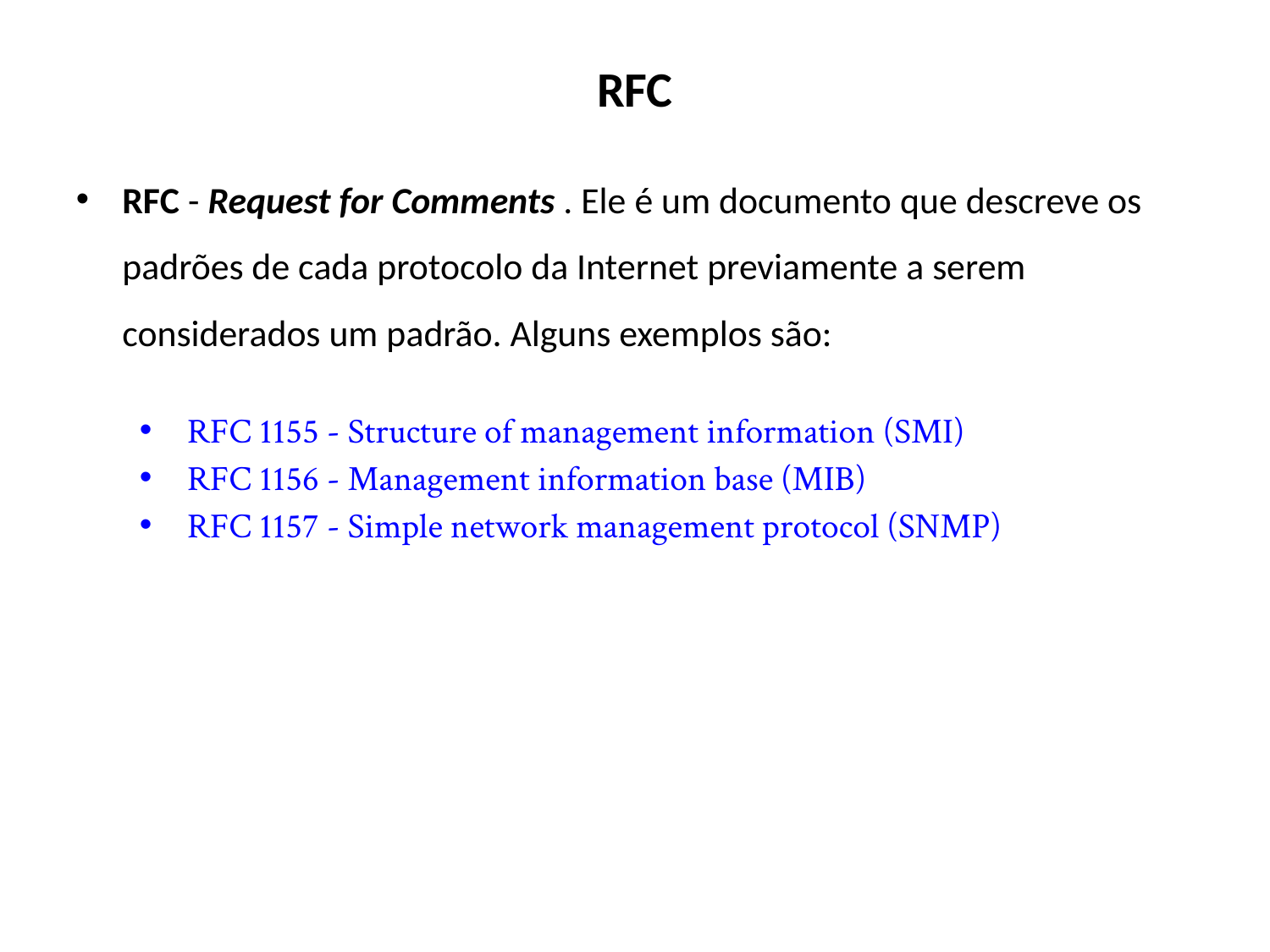

RFC
RFC - Request for Comments . Ele é um documento que descreve os padrões de cada protocolo da Internet previamente a serem considerados um padrão. Alguns exemplos são:

RFC 1155 - Structure of management information (SMI)
RFC 1156 - Management information base (MIB)
RFC 1157 - Simple network management protocol (SNMP)